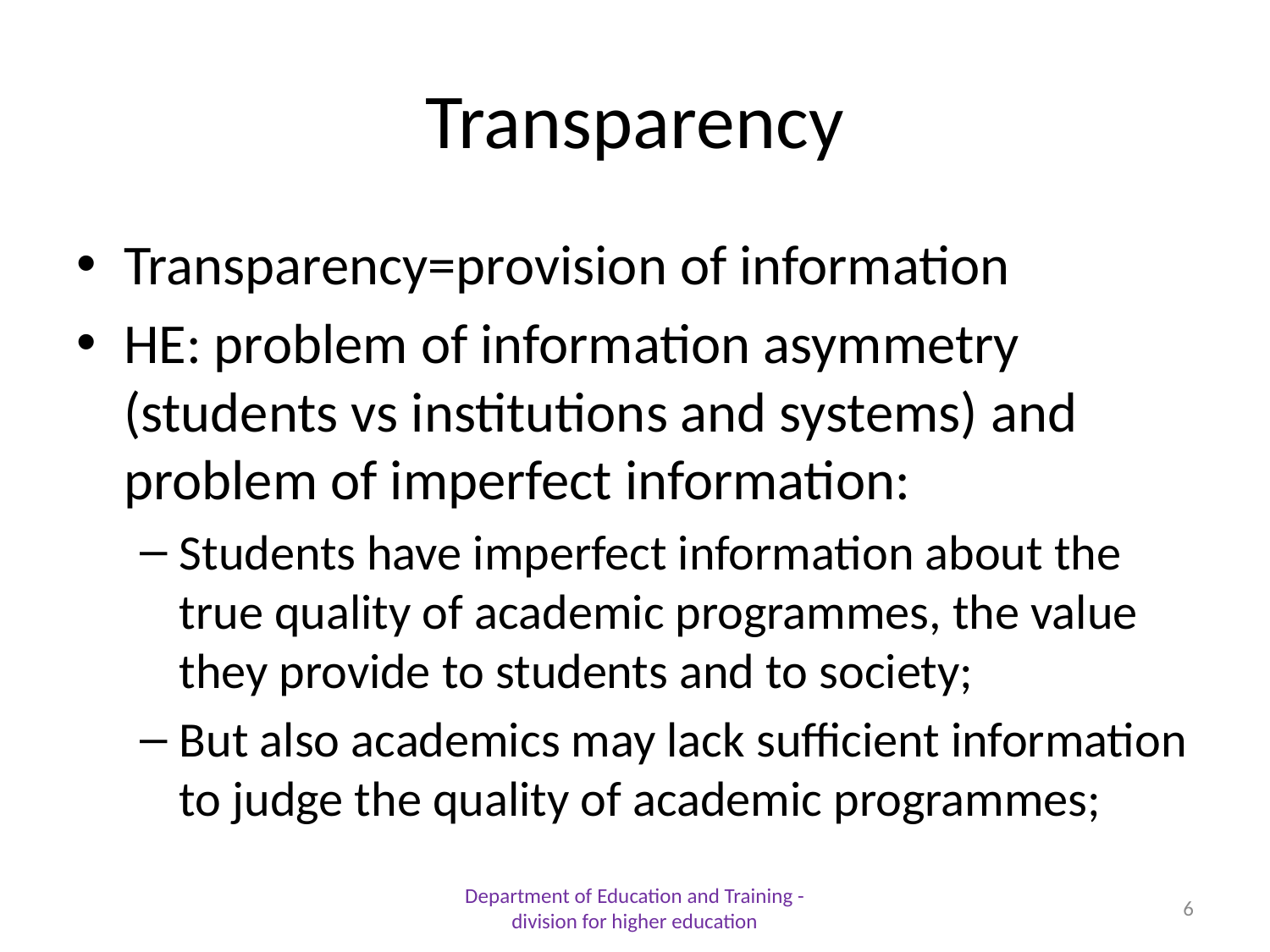

# Transparency
Transparency=provision of information
HE: problem of information asymmetry (students vs institutions and systems) and problem of imperfect information:
Students have imperfect information about the true quality of academic programmes, the value they provide to students and to society;
But also academics may lack sufficient information to judge the quality of academic programmes;

Department of Education and Training - division for higher education
6